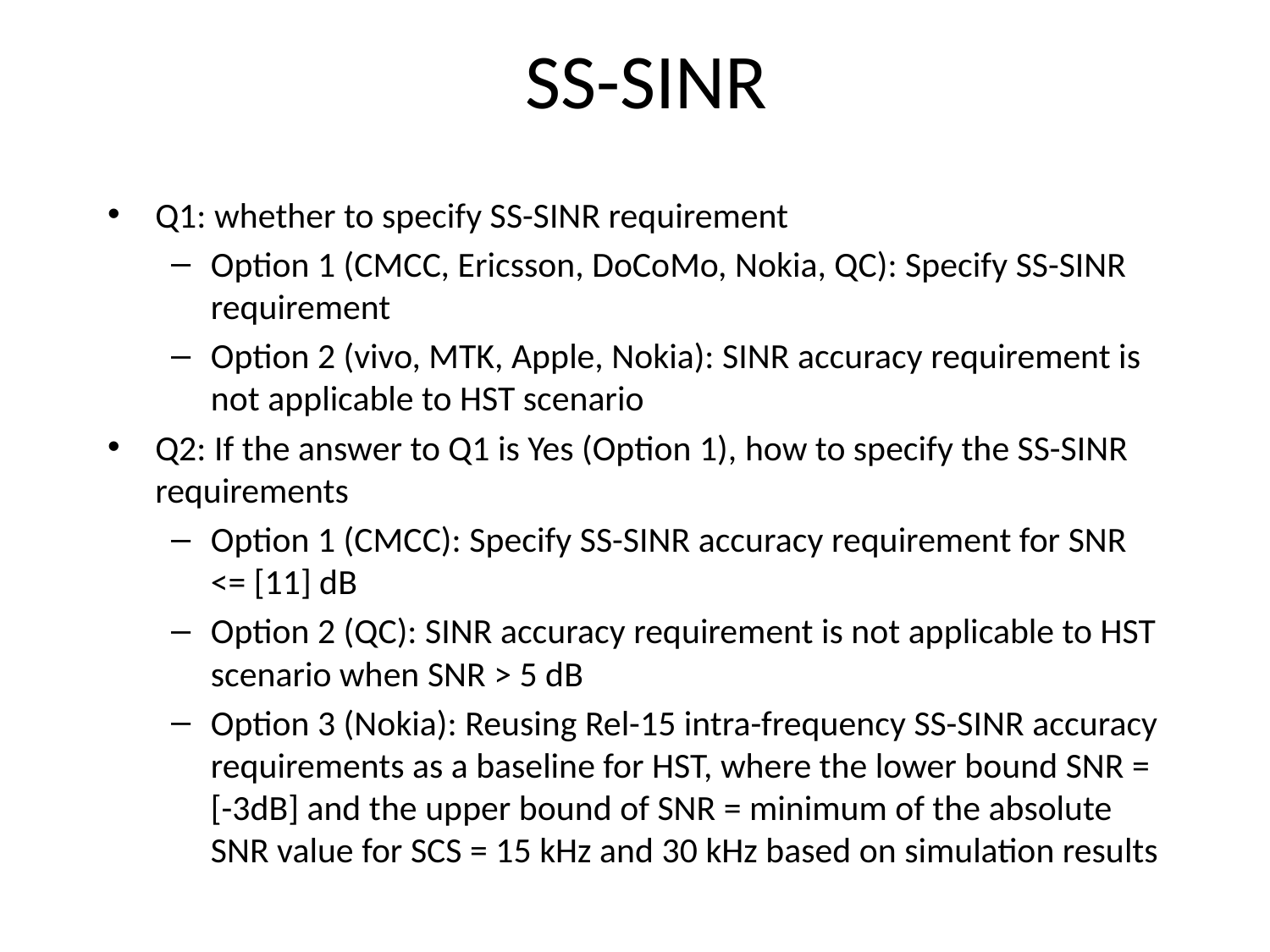

# SS-SINR
Q1: whether to specify SS-SINR requirement
Option 1 (CMCC, Ericsson, DoCoMo, Nokia, QC): Specify SS-SINR requirement
Option 2 (vivo, MTK, Apple, Nokia): SINR accuracy requirement is not applicable to HST scenario
Q2: If the answer to Q1 is Yes (Option 1), how to specify the SS-SINR requirements
Option 1 (CMCC): Specify SS-SINR accuracy requirement for SNR <= [11] dB
Option 2 (QC): SINR accuracy requirement is not applicable to HST scenario when SNR > 5 dB
Option 3 (Nokia): Reusing Rel-15 intra-frequency SS-SINR accuracy requirements as a baseline for HST, where the lower bound SNR = [-3dB] and the upper bound of SNR = minimum of the absolute SNR value for SCS = 15 kHz and 30 kHz based on simulation results